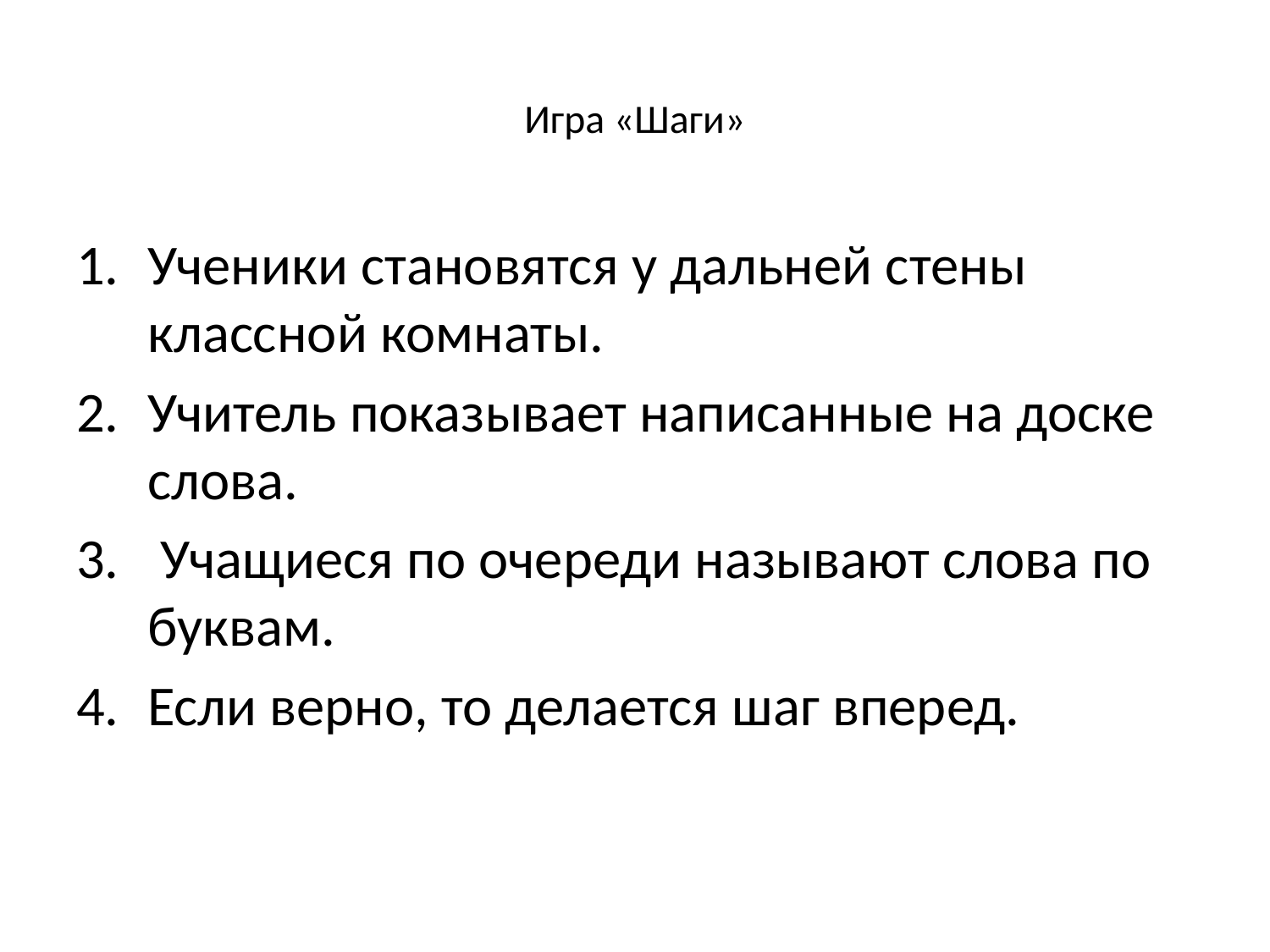

# Игра «Шаги»
Ученики становятся у дальней стены классной комнаты.
Учитель показывает написанные на доске слова.
 Учащиеся по очереди называют слова по буквам.
Если верно, то делается шаг вперед.